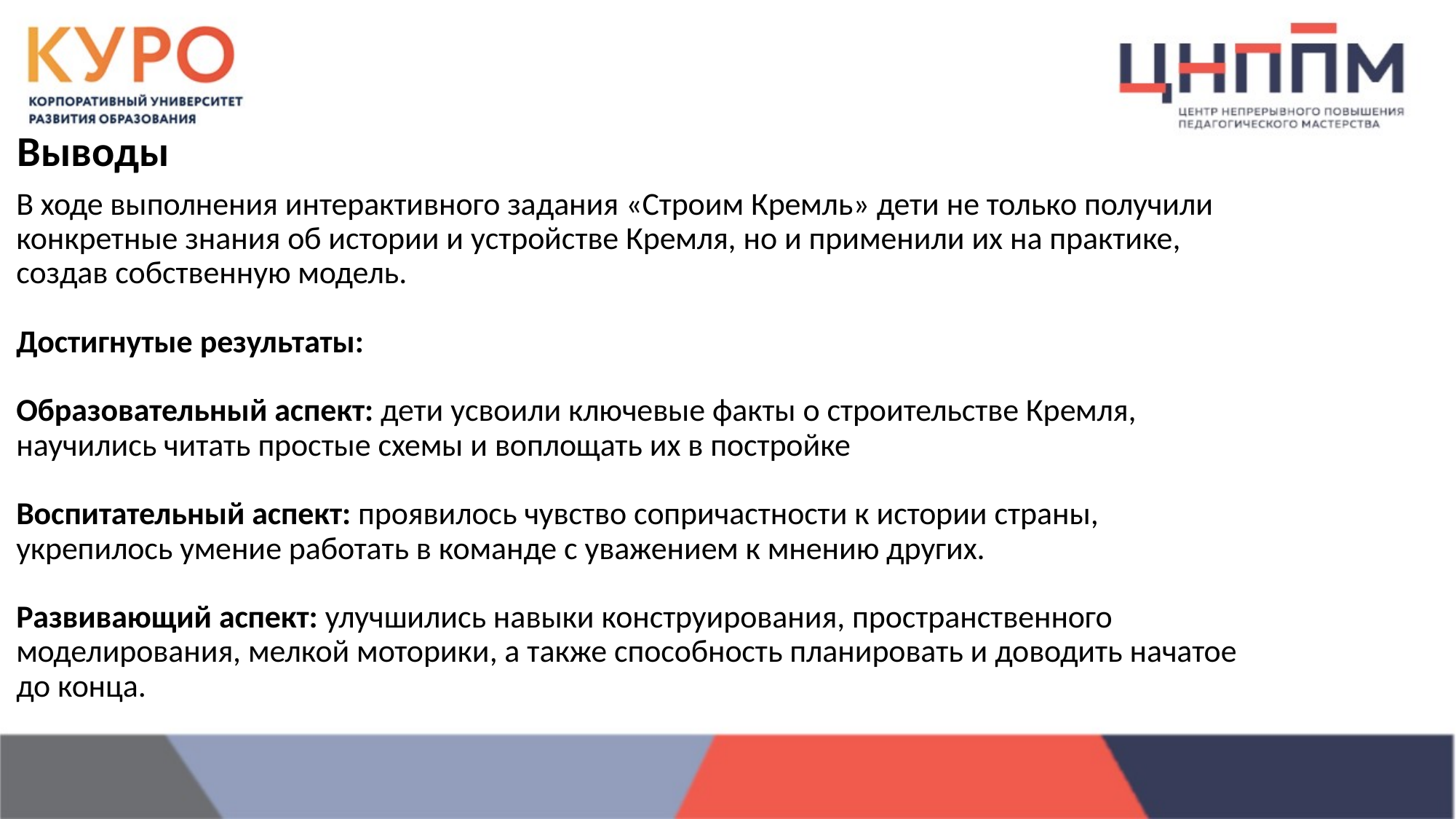

Выводы
В ходе выполнения интерактивного задания «Строим Кремль» дети не только получили
конкретные знания об истории и устройстве Кремля, но и применили их на практике,
создав собственную модель.

Достигнутые результаты:

Образовательный аспект: дети усвоили ключевые факты о строительстве Кремля,
научились читать простые схемы и воплощать их в постройке

Воспитательный аспект: проявилось чувство сопричастности к истории страны,
укрепилось умение работать в команде с уважением к мнению других.

Развивающий аспект: улучшились навыки конструирования, пространственного
моделирования, мелкой моторики, а также способность планировать и доводить начатое
до конца.